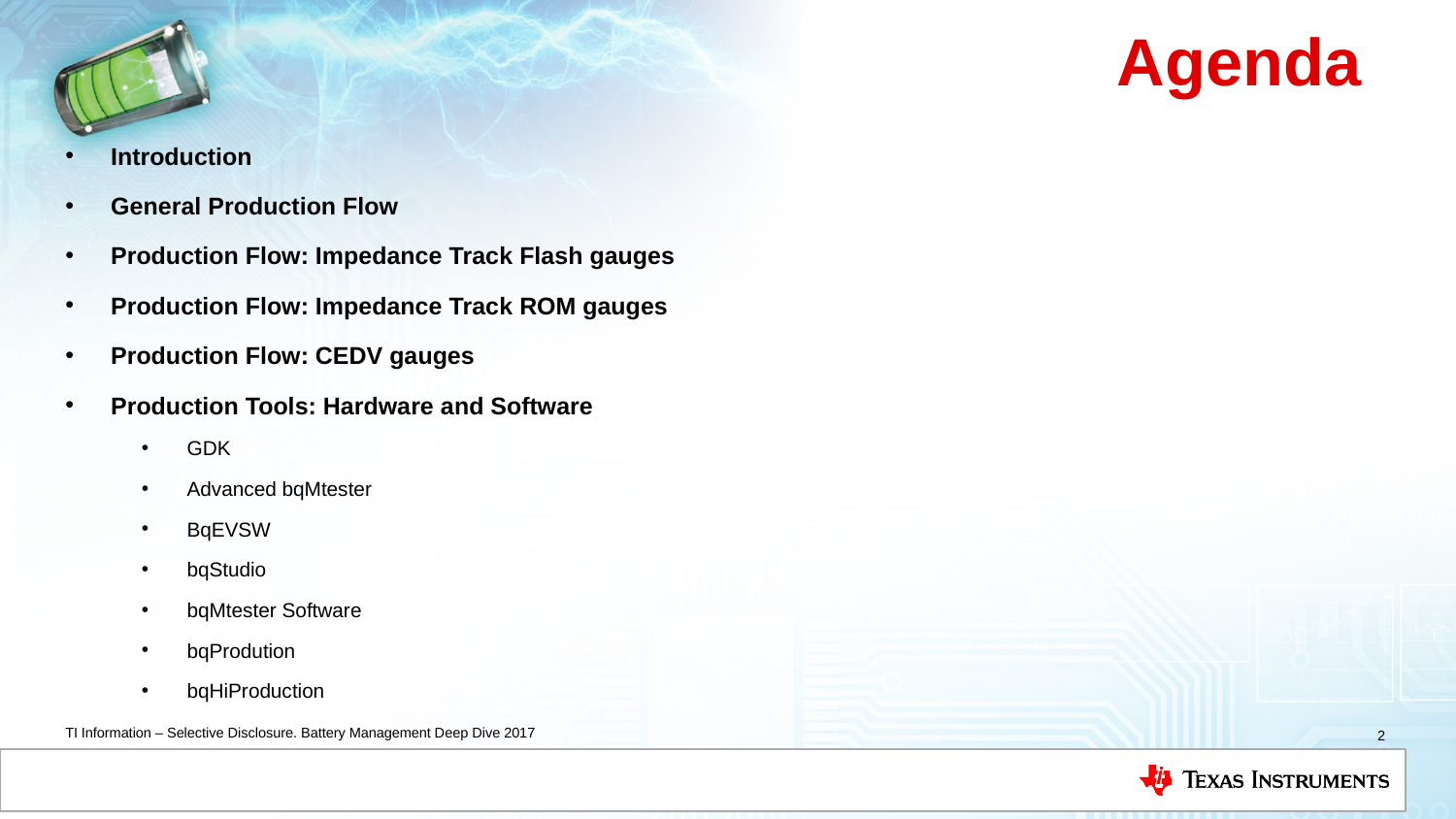

Agenda
Introduction
General Production Flow
Production Flow: Impedance Track Flash gauges
Production Flow: Impedance Track ROM gauges
Production Flow: CEDV gauges
Production Tools: Hardware and Software
GDK
Advanced bqMtester
BqEVSW
bqStudio
bqMtester Software
bqProdution
bqHiProduction
2